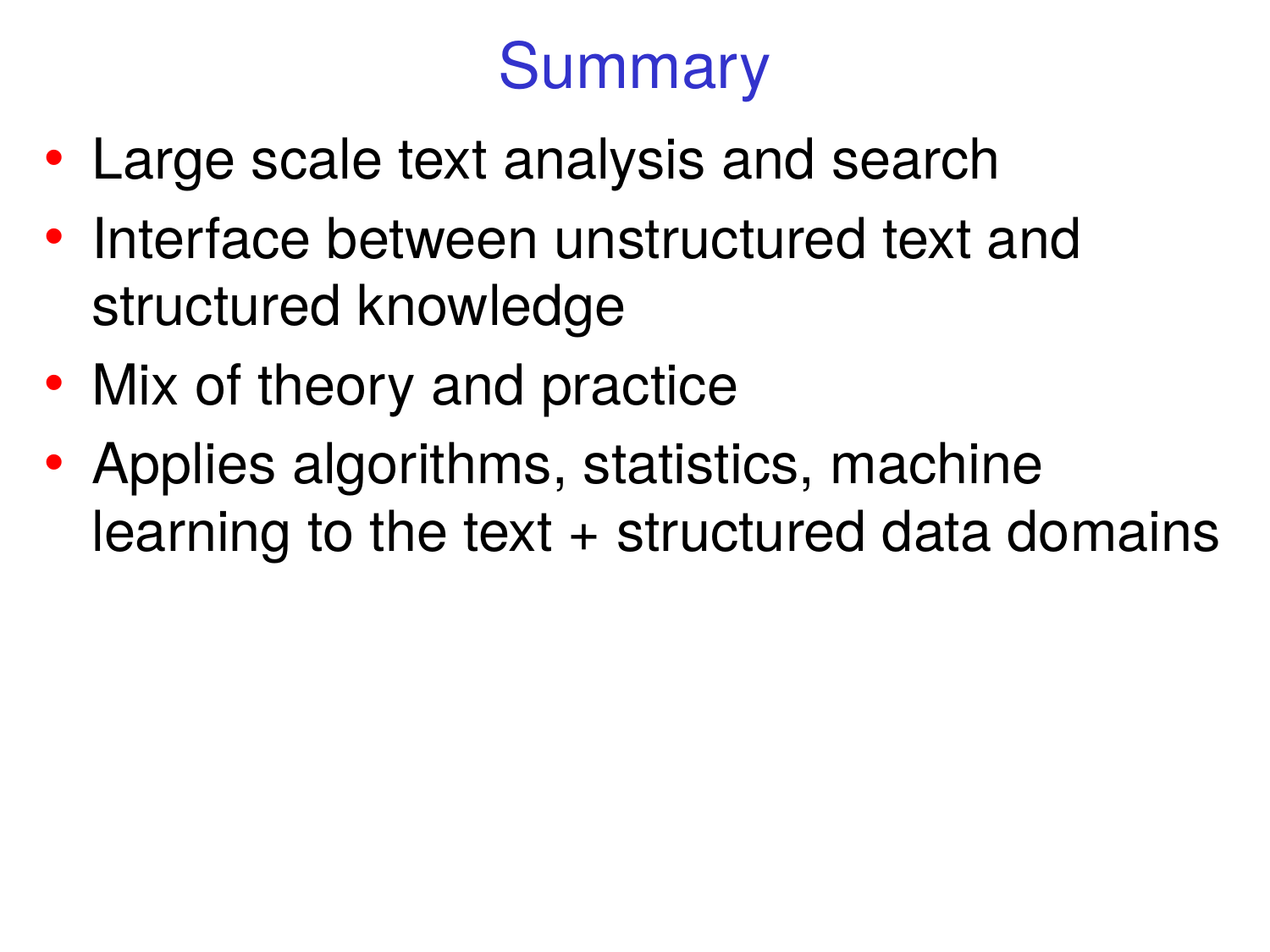

# Summary
Large scale text analysis and search
Interface between unstructured text and structured knowledge
Mix of theory and practice
Applies algorithms, statistics, machine learning to the text + structured data domains